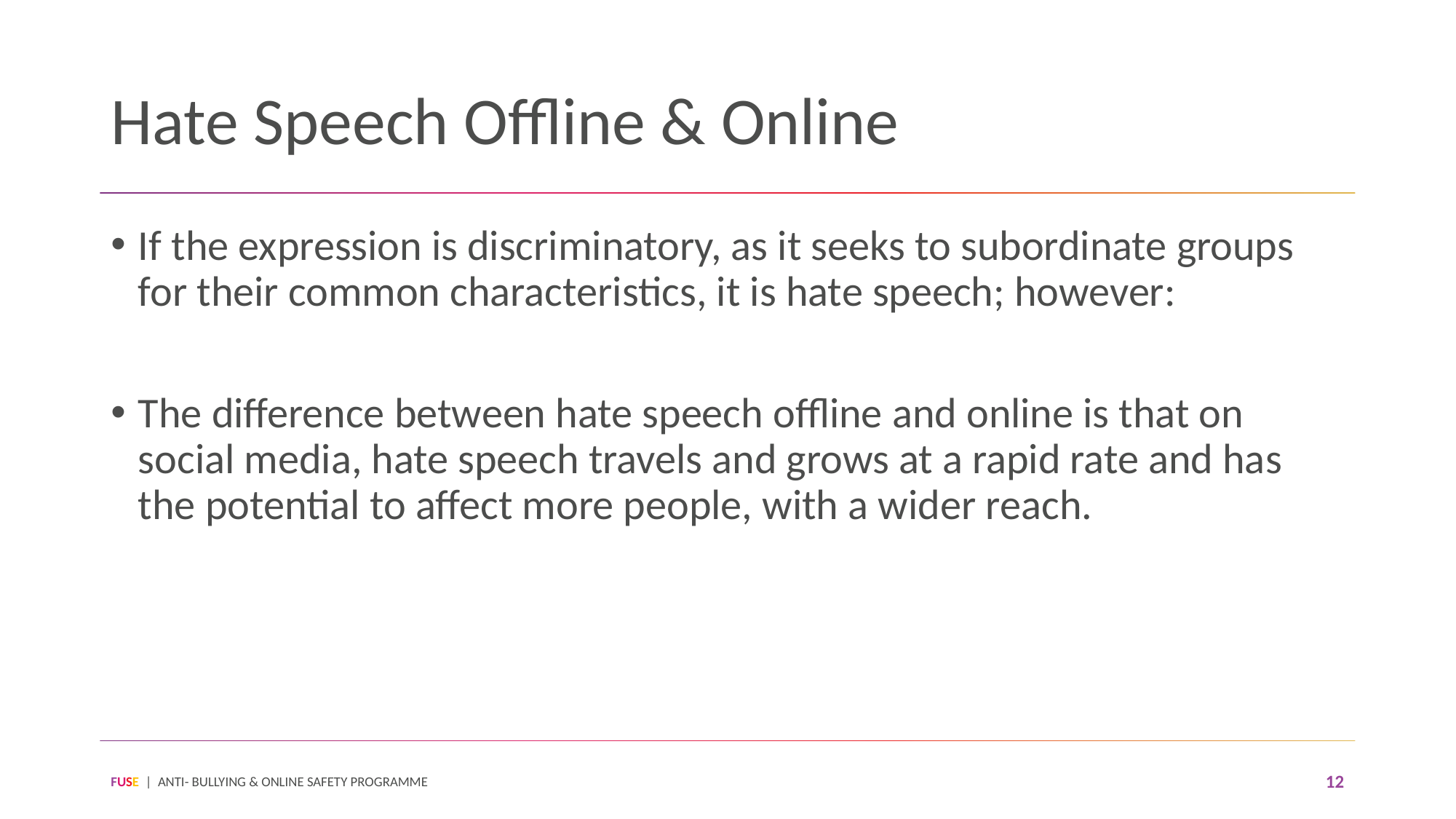

# Hate Speech Offline & Online
If the expression is discriminatory, as it seeks to subordinate groups for their common characteristics, it is hate speech; however:

The difference between hate speech offline and online is that on social media, hate speech travels and grows at a rapid rate and has the potential to affect more people, with a wider reach.

FUSE  |  ANTI- BULLYING & ONLINE SAFETY PROGRAMME
12